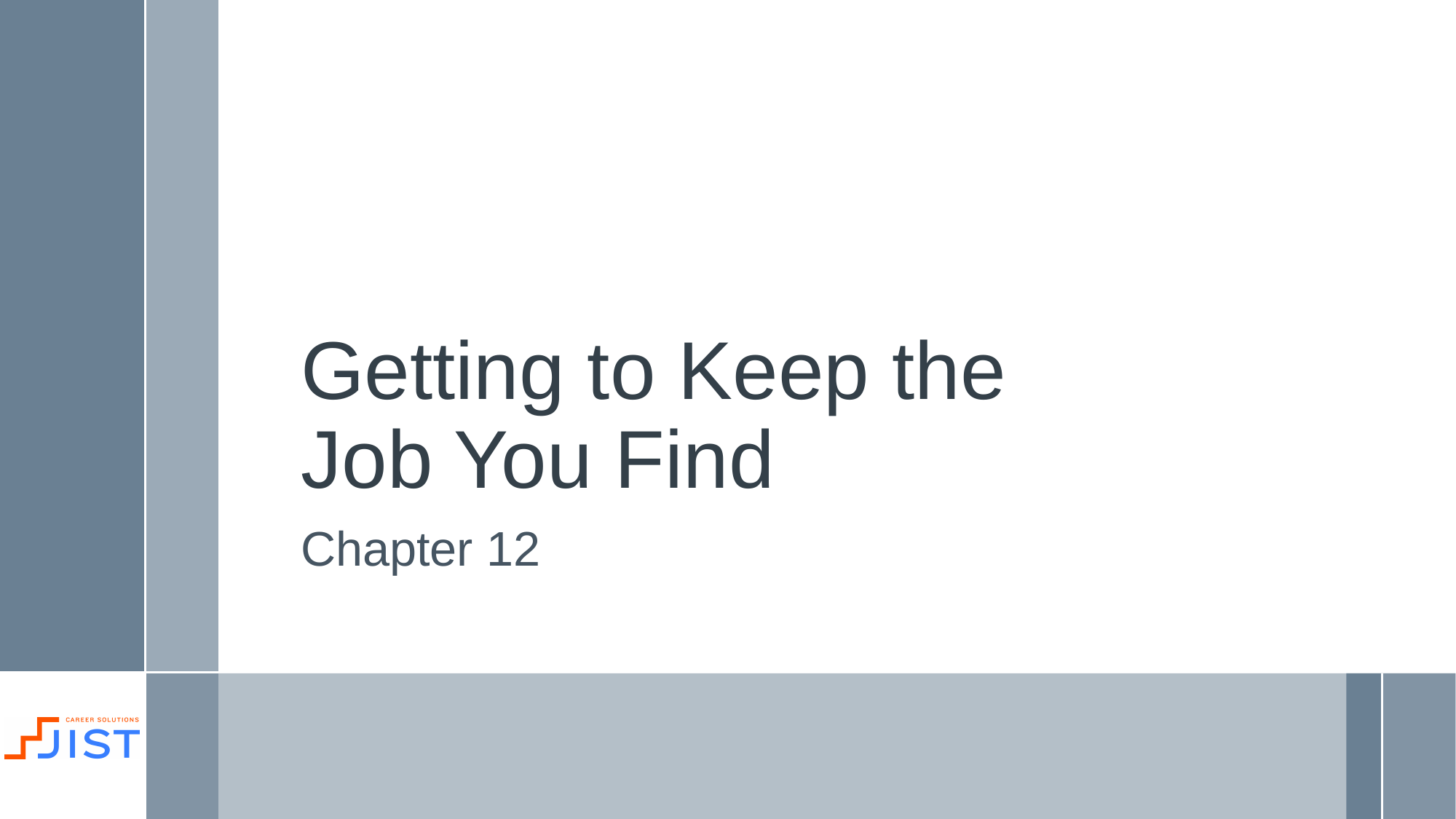

# Getting to Keep the Job You Find
Chapter 12